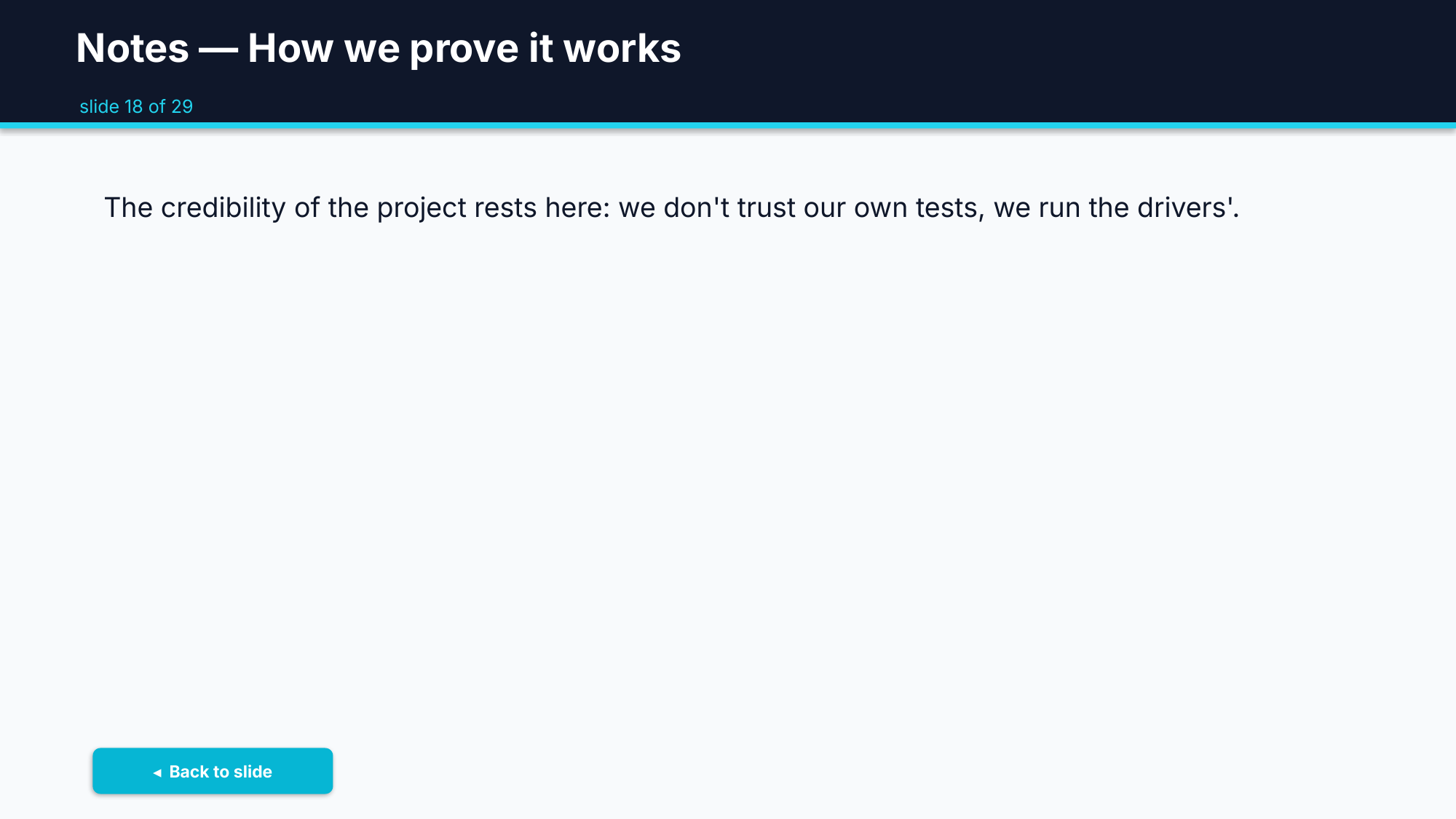

Notes — How we prove it works
slide 18 of 29

The credibility of the project rests here: we don't trust our own tests, we run the drivers'.
◂  Back to slide